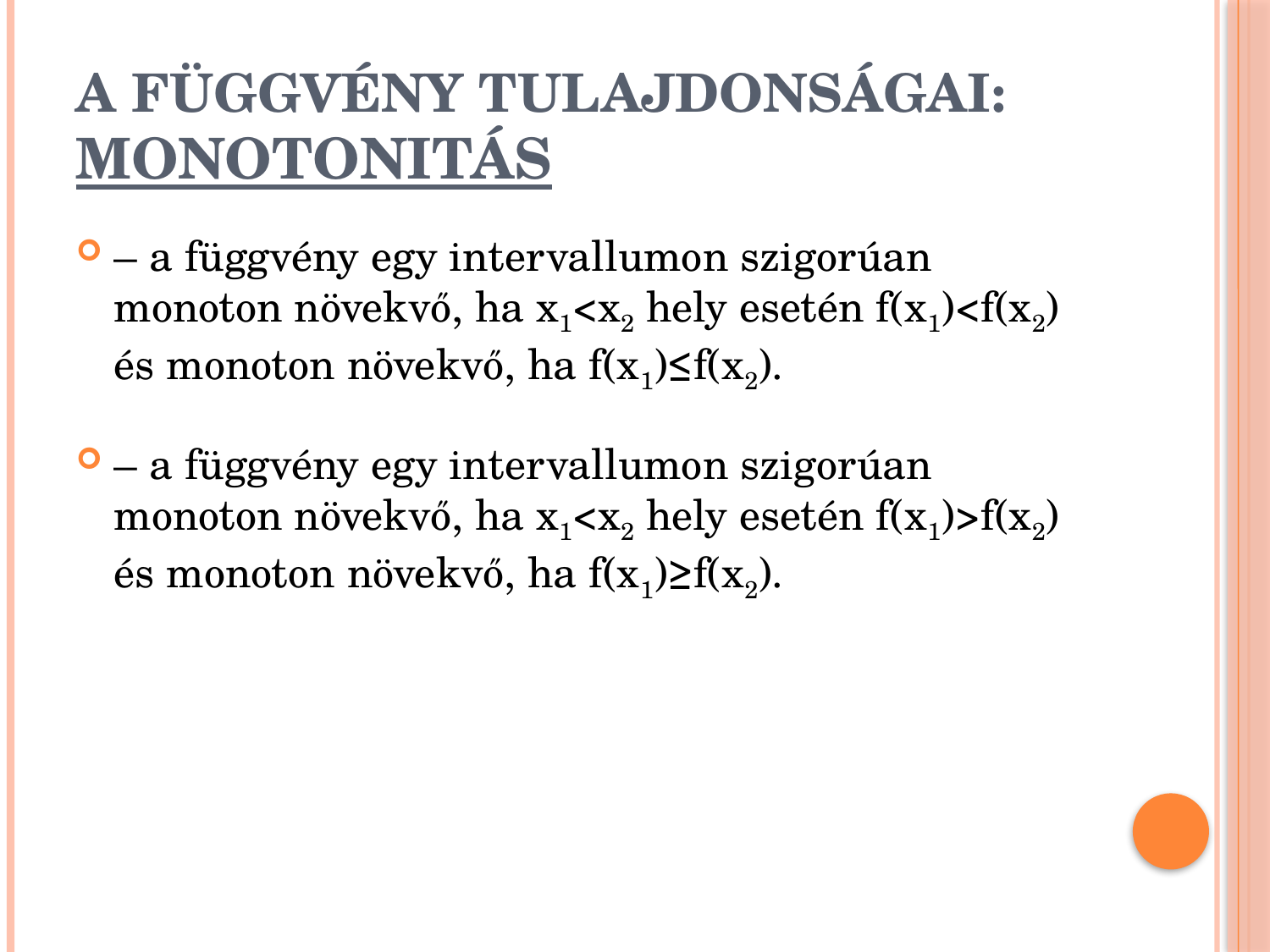

# A függvény tulajdonságai: monotonitás
– a függvény egy intervallumon szigorúan monoton növekvő, ha x1<x2 hely esetén f(x1)<f(x2) és monoton növekvő, ha f(x1)≤f(x2).
– a függvény egy intervallumon szigorúan monoton növekvő, ha x1<x2 hely esetén f(x1)>f(x2) és monoton növekvő, ha f(x1)≥f(x2).